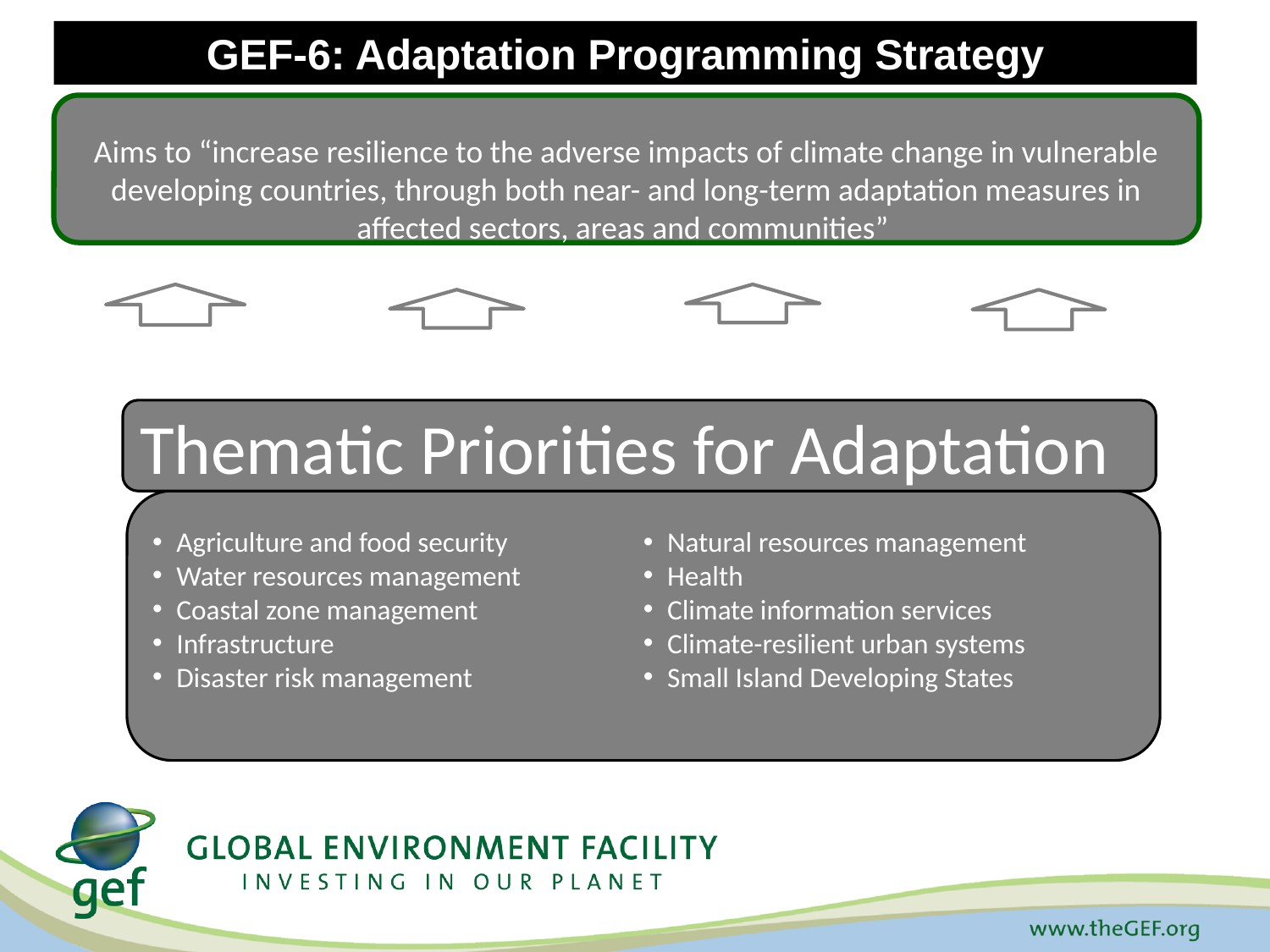

# GEF-6: Adaptation Programming Strategy

Aims to “increase resilience to the adverse impacts of climate change in vulnerable developing countries, through both near- and long-term adaptation measures in affected sectors, areas and communities”

Thematic Priorities for Adaptation
Agriculture and food security
Water resources management
Coastal zone management
Infrastructure
Disaster risk management

Natural resources management
Health
Climate information services
Climate-resilient urban systems
Small Island Developing States